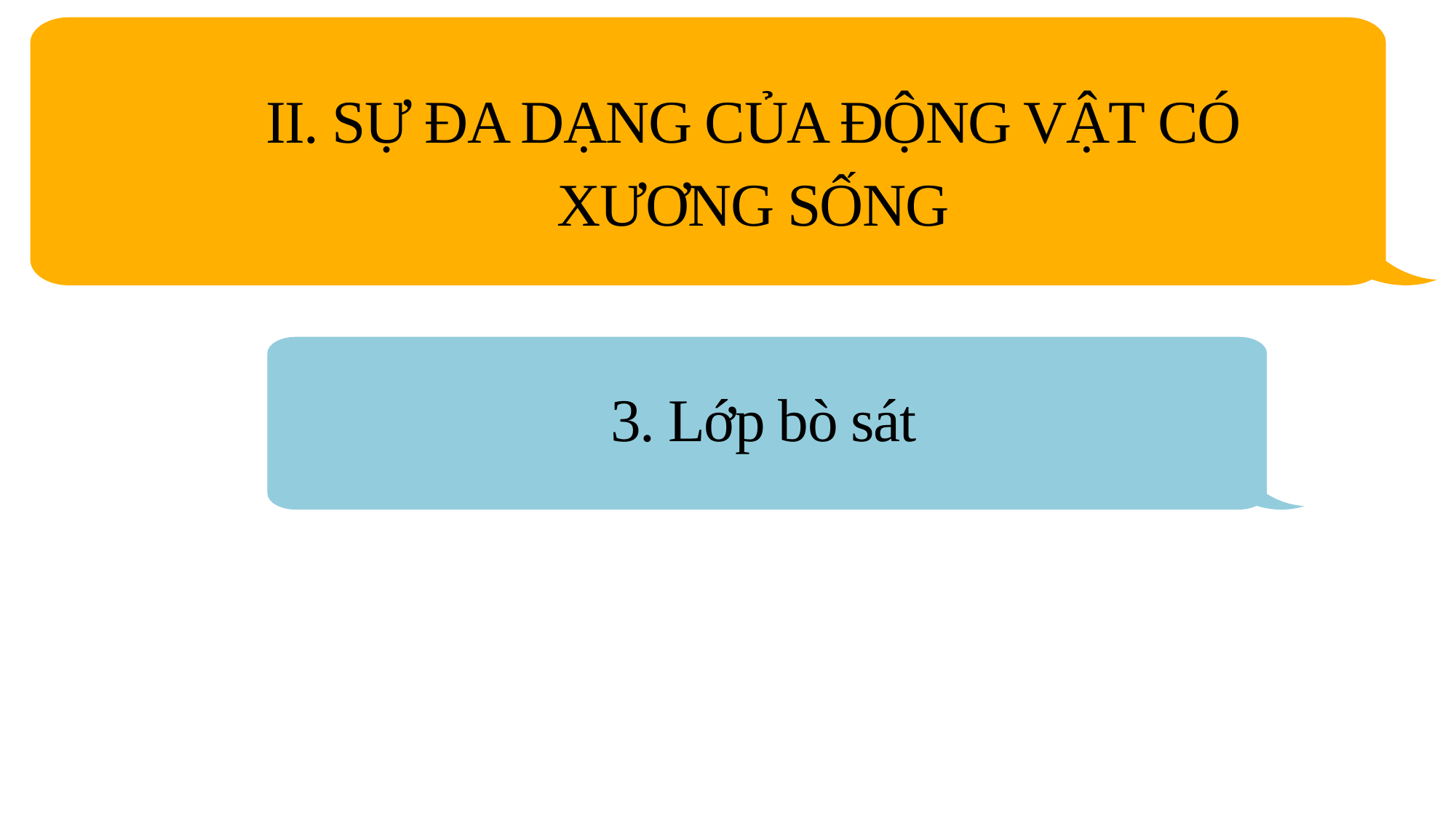

II. SỰ ĐA DẠNG CỦA ĐỘNG VẬT CÓ XƯƠNG SỐNG

3. Lớp bò sát